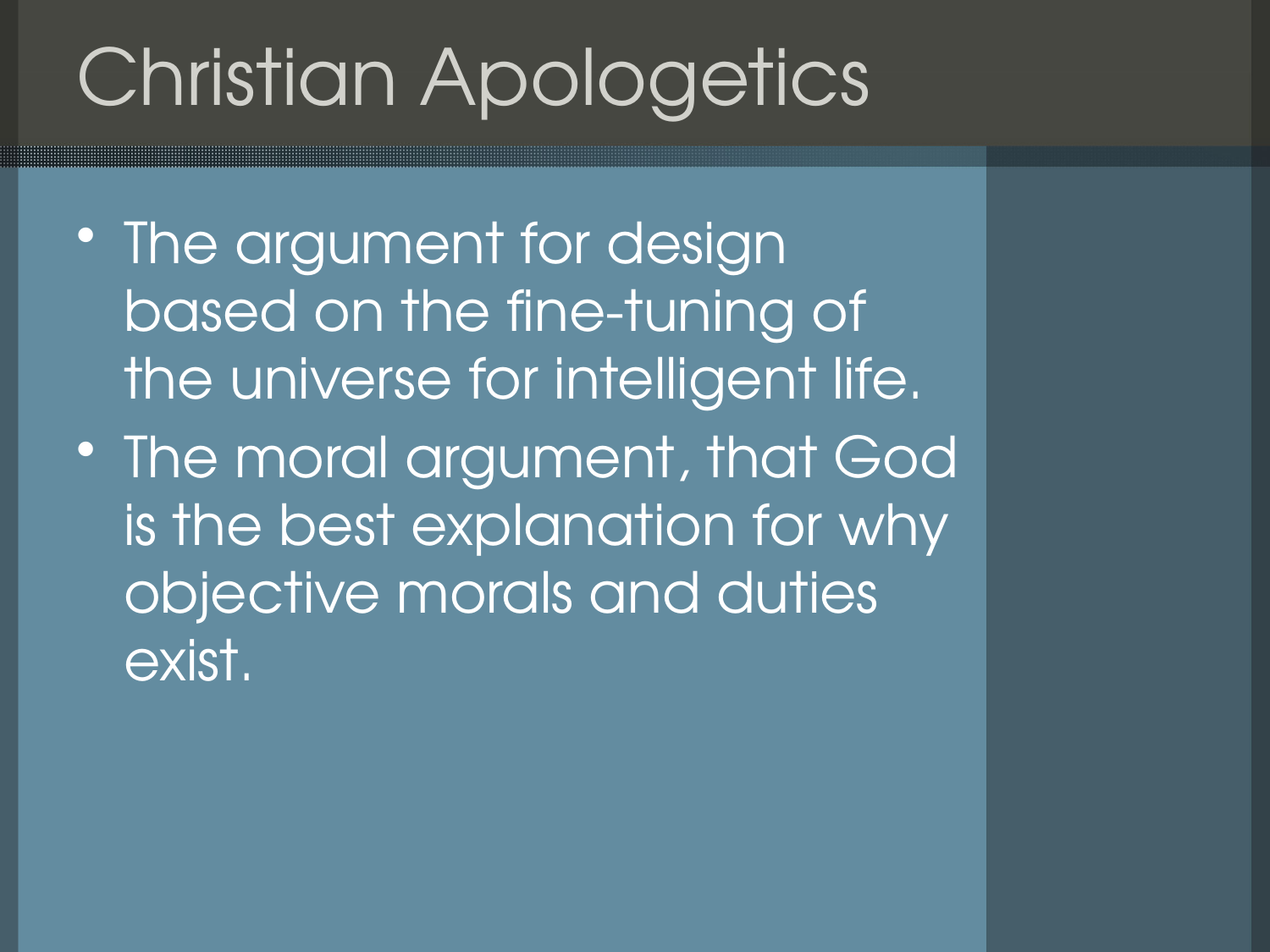

# Christian Apologetics
The argument for design based on the fine-tuning of the universe for intelligent life.
The moral argument, that God is the best explanation for why objective morals and duties exist.